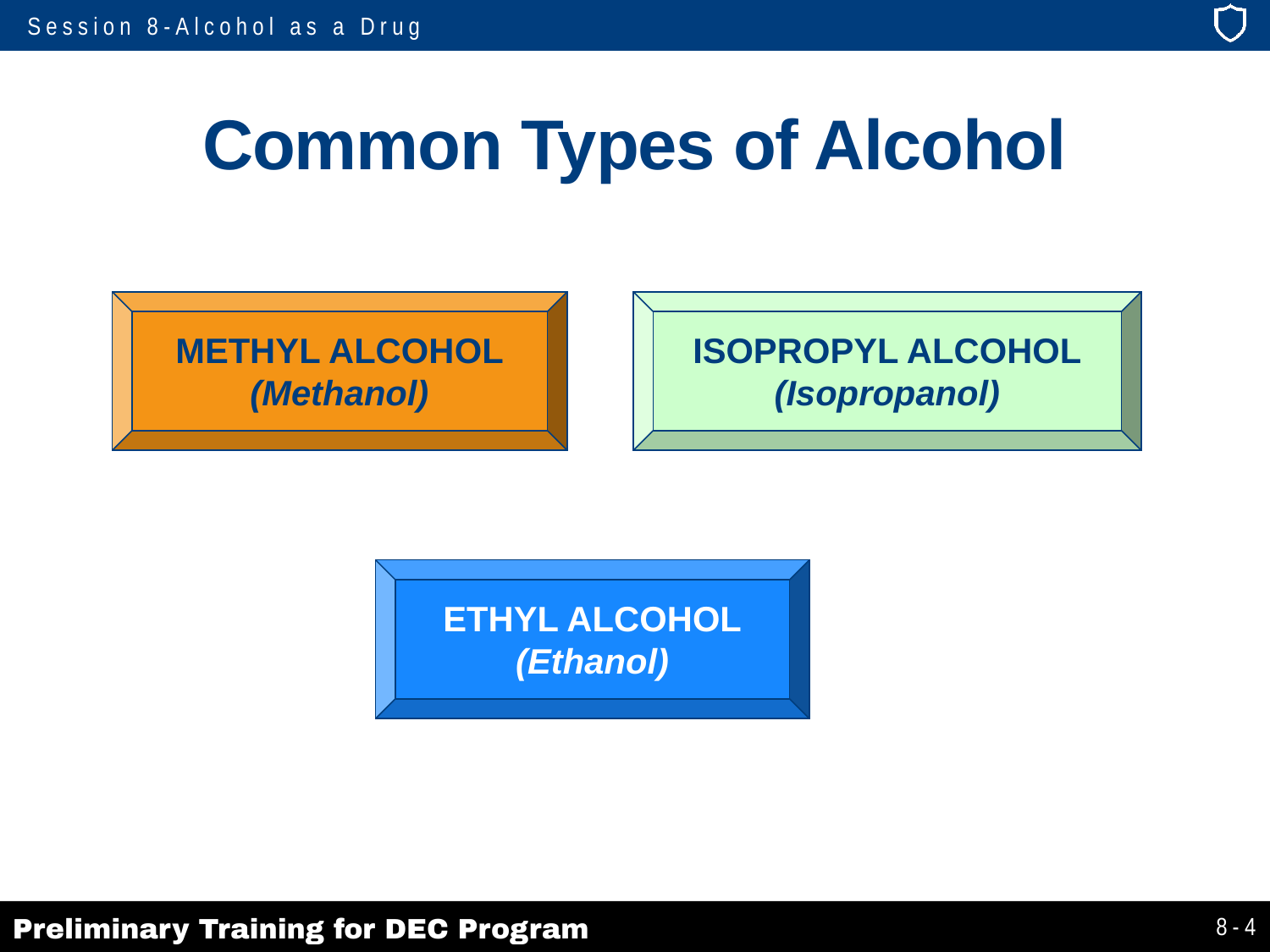

# Common Types of Alcohol

METHYL ALCOHOL
(Methanol)

ISOPROPYL ALCOHOL
(Isopropanol)

ETHYL ALCOHOL
(Ethanol)
8-4